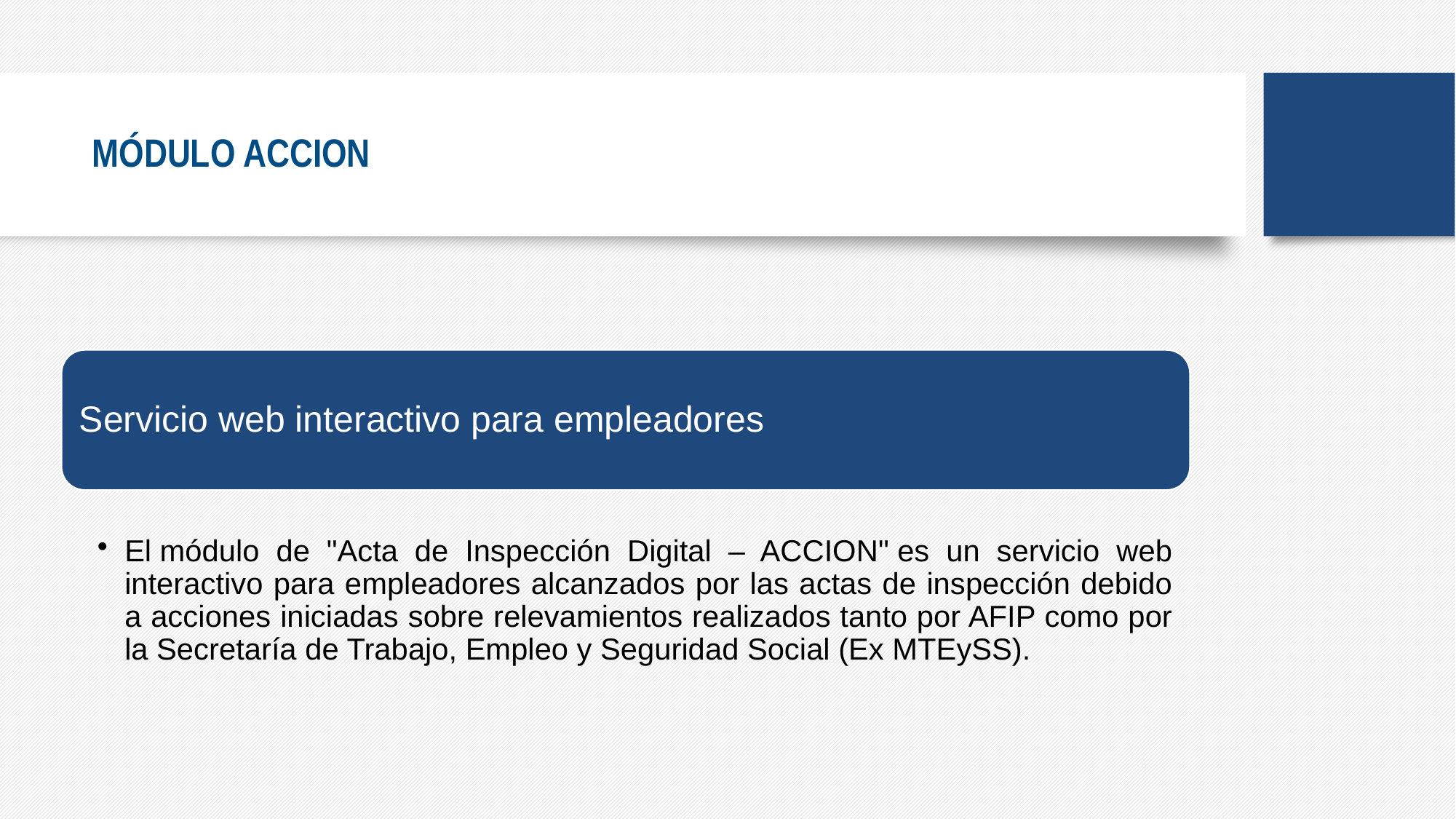

# MÓDULO ACCION
Servicio web interactivo para empleadores

El módulo de "Acta de Inspección Digital – ACCION" es un servicio web interactivo para empleadores alcanzados por las actas de inspección debido a acciones iniciadas sobre relevamientos realizados tanto por AFIP como por la Secretaría de Trabajo, Empleo y Seguridad Social (Ex MTEySS).